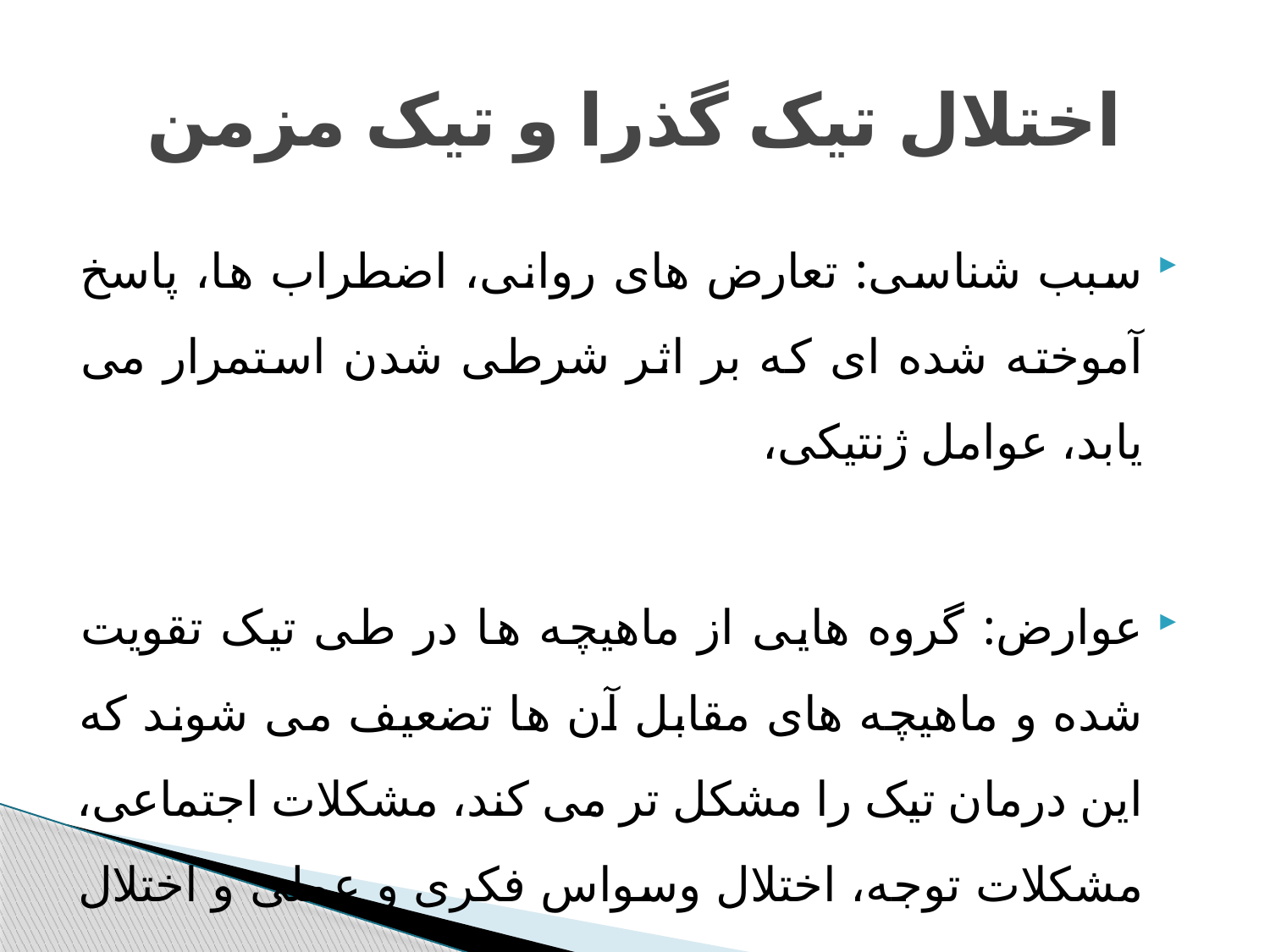

# اختلال تیک گذرا و تیک مزمن
سبب شناسی: تعارض های روانی، اضطراب ها، پاسخ آموخته شده ای که بر اثر شرطی شدن استمرار می یابد، عوامل ژنتیکی،

عوارض: گروه هایی از ماهیچه ها در طی تیک تقویت شده و ماهیچه های مقابل آن ها تضعیف می شوند که این درمان تیک را مشکل تر می کند، مشکلات اجتماعی، مشکلات توجه، اختلال وسواس فکری و عملی و اختلال توره